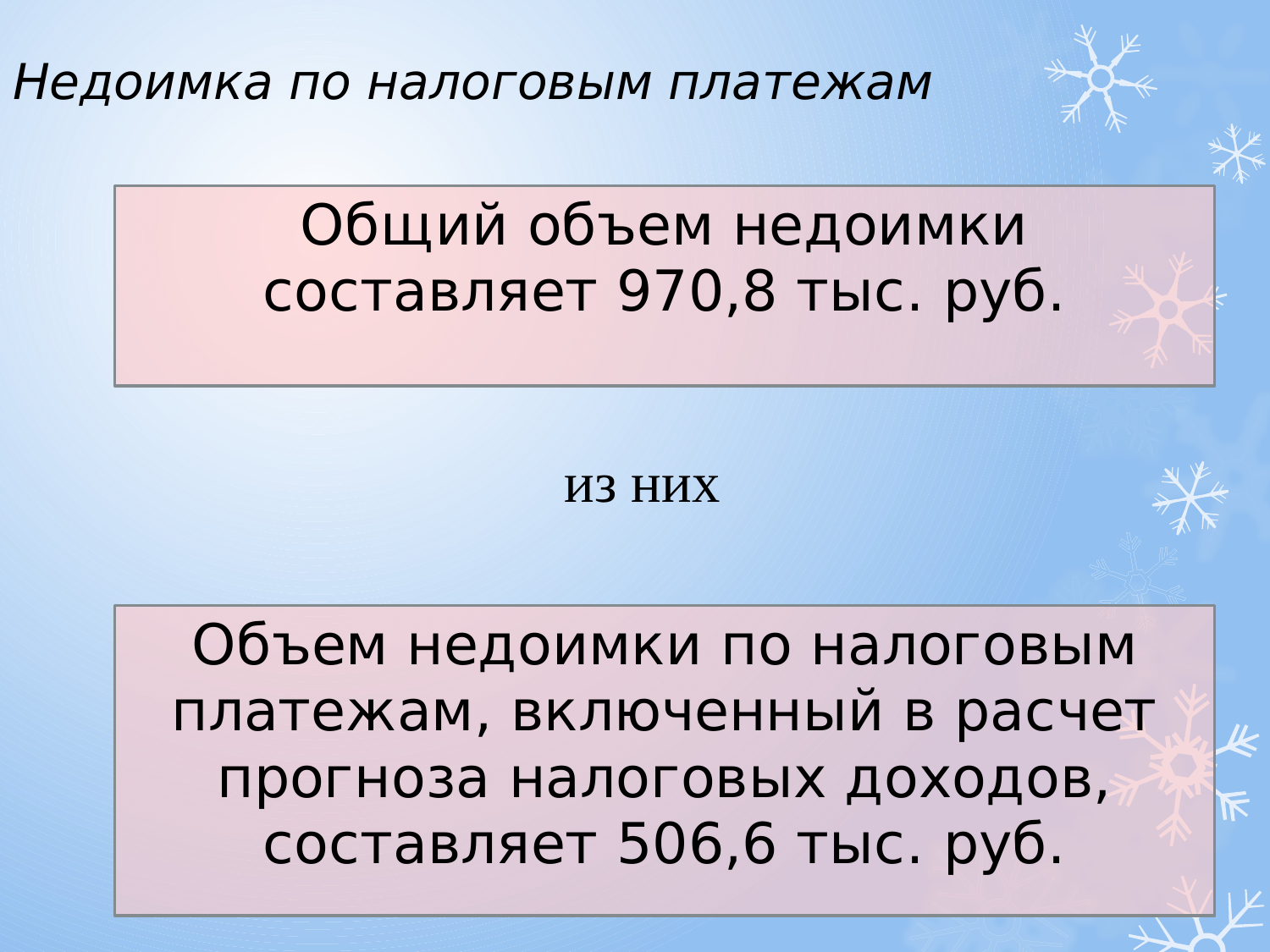

# Недоимка по налоговым платежам

### Chart

| Category |
|---|